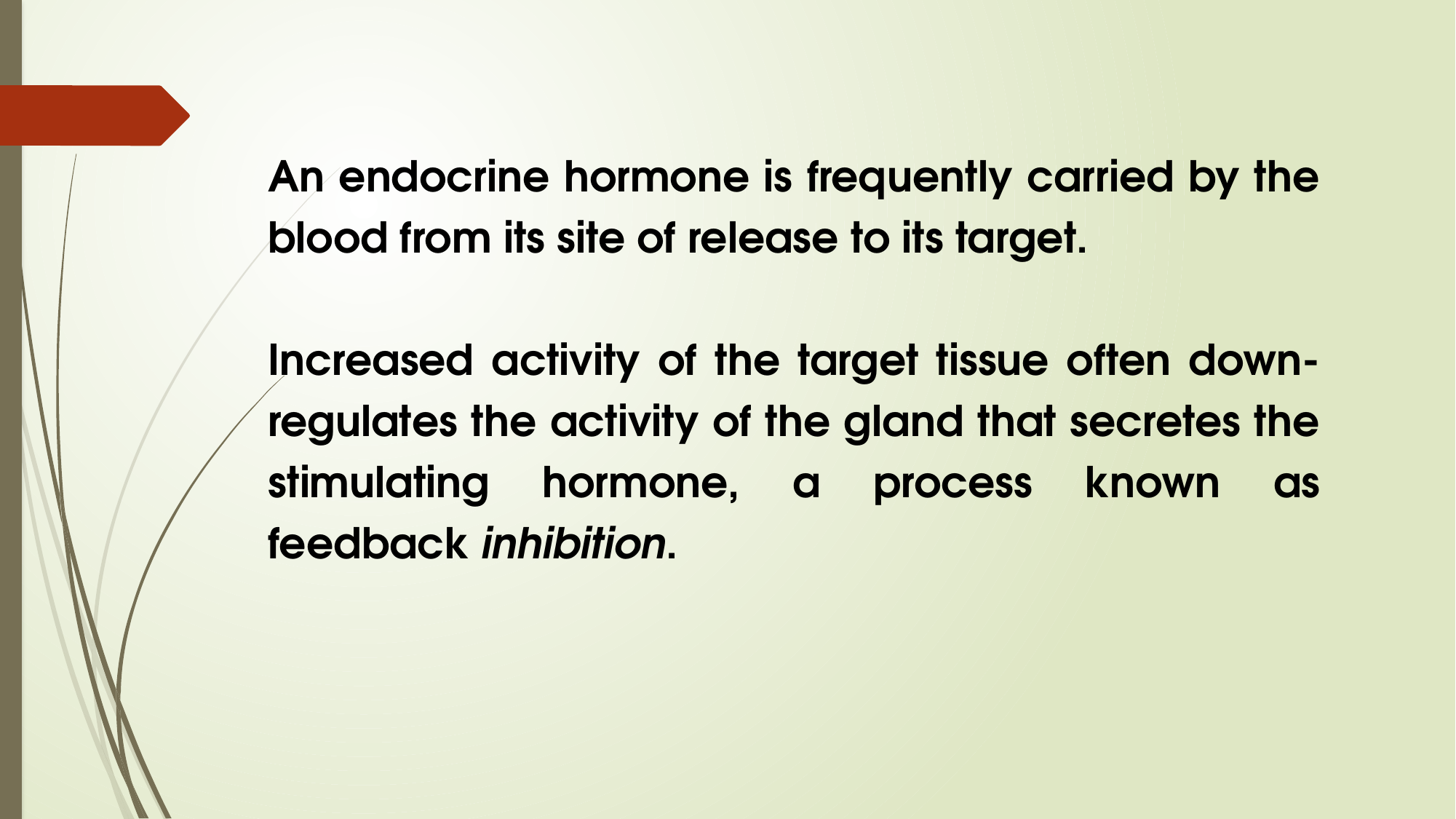

An endocrine hormone is frequently carried by the blood from its site of release to its target.

Increased activity of the target tissue often down-regulates the activity of the gland that secretes the stimulating hormone, a process known as feedback inhibition.